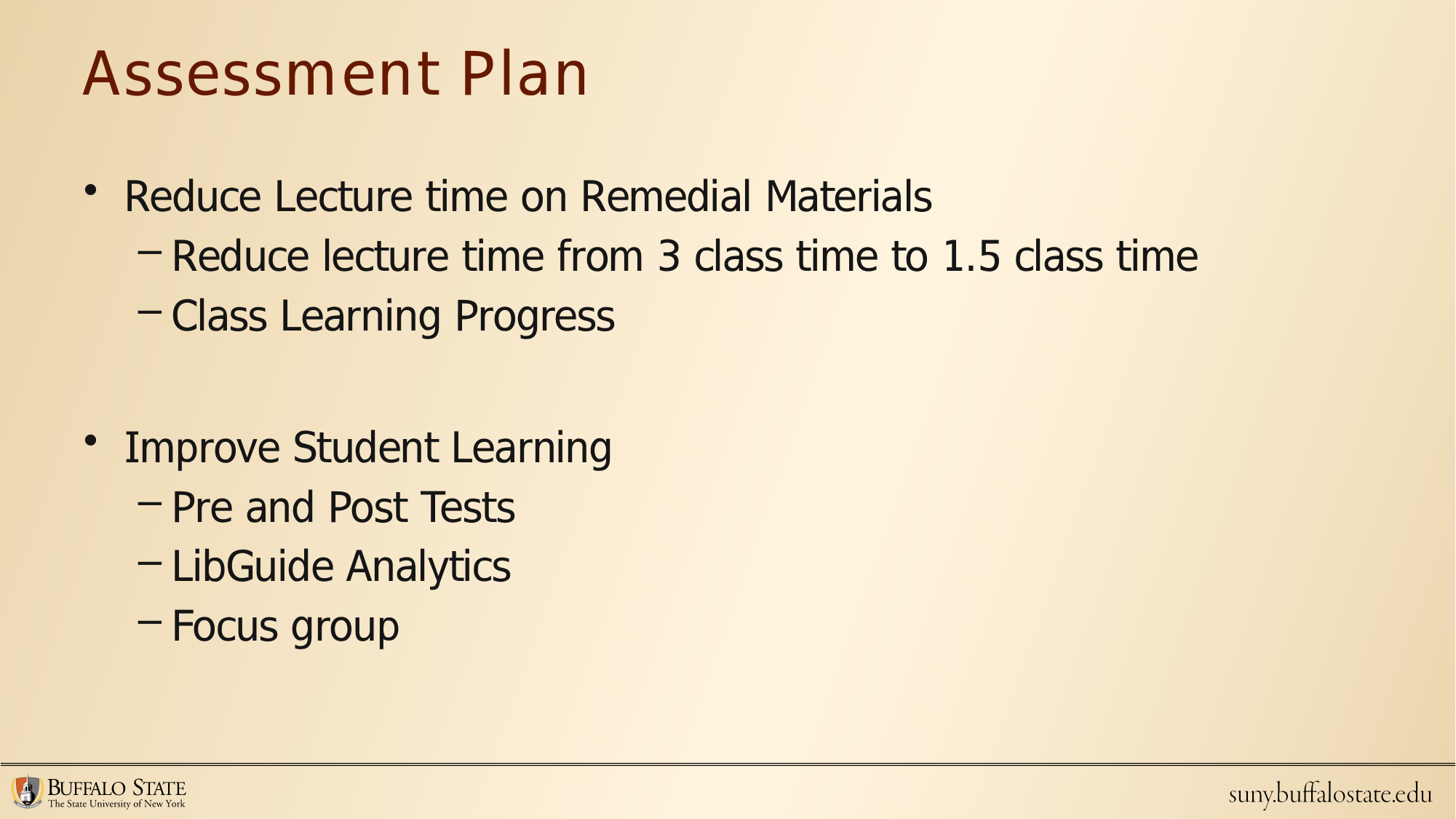

# Assessment Plan
Reduce Lecture time on Remedial Materials
Reduce lecture time from 3 class time to 1.5 class time
Class Learning Progress

Improve Student Learning
Pre and Post Tests
LibGuide Analytics
Focus group